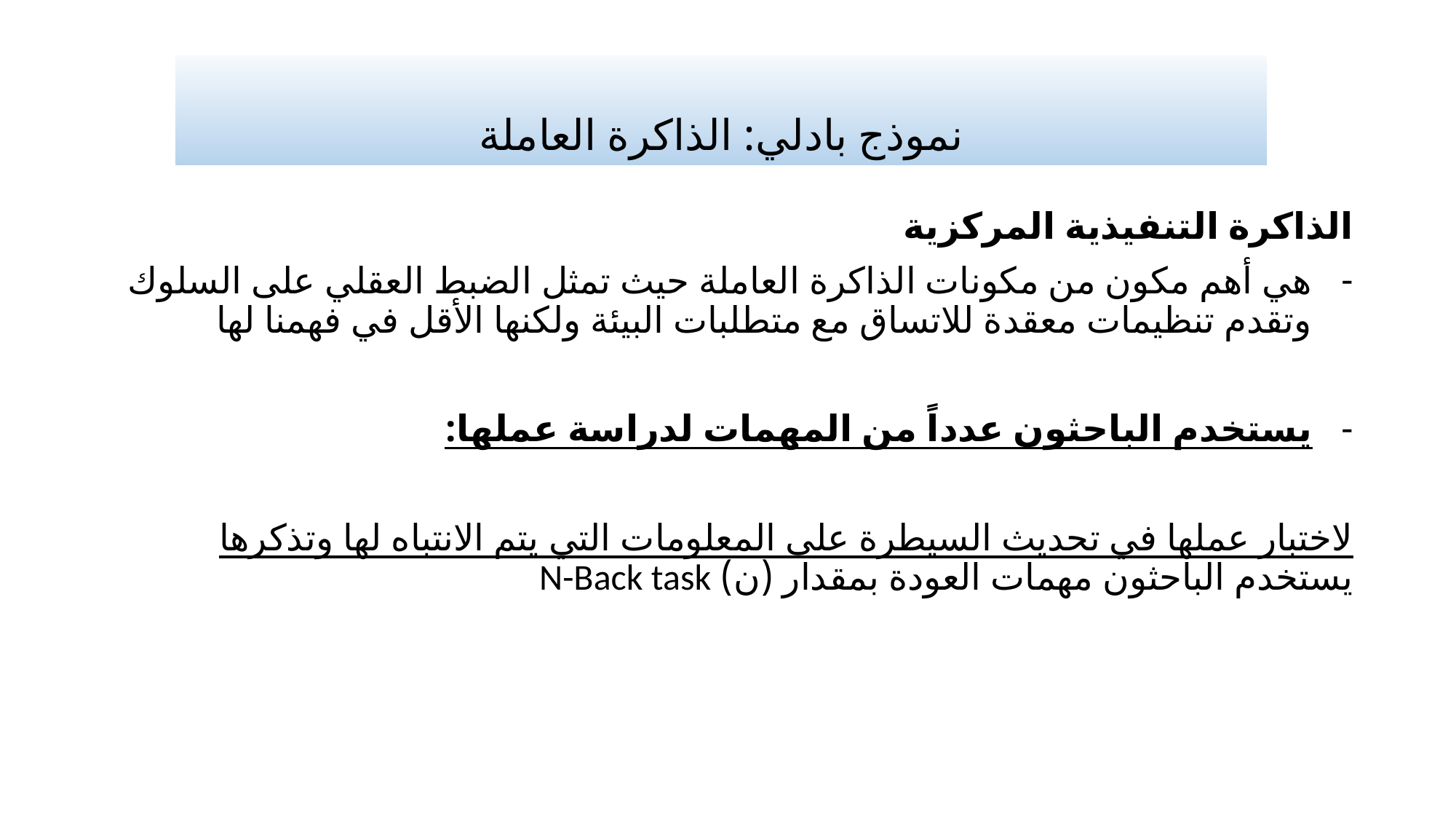

# نموذج بادلي: الذاكرة العاملة
الذاكرة التنفيذية المركزية
هي أهم مكون من مكونات الذاكرة العاملة حيث تمثل الضبط العقلي على السلوك وتقدم تنظيمات معقدة للاتساق مع متطلبات البيئة ولكنها الأقل في فهمنا لها

يستخدم الباحثون عدداً من المهمات لدراسة عملها:

لاختبار عملها في تحديث السيطرة على المعلومات التي يتم الانتباه لها وتذكرها يستخدم الباحثون مهمات العودة بمقدار (ن) N-Back task